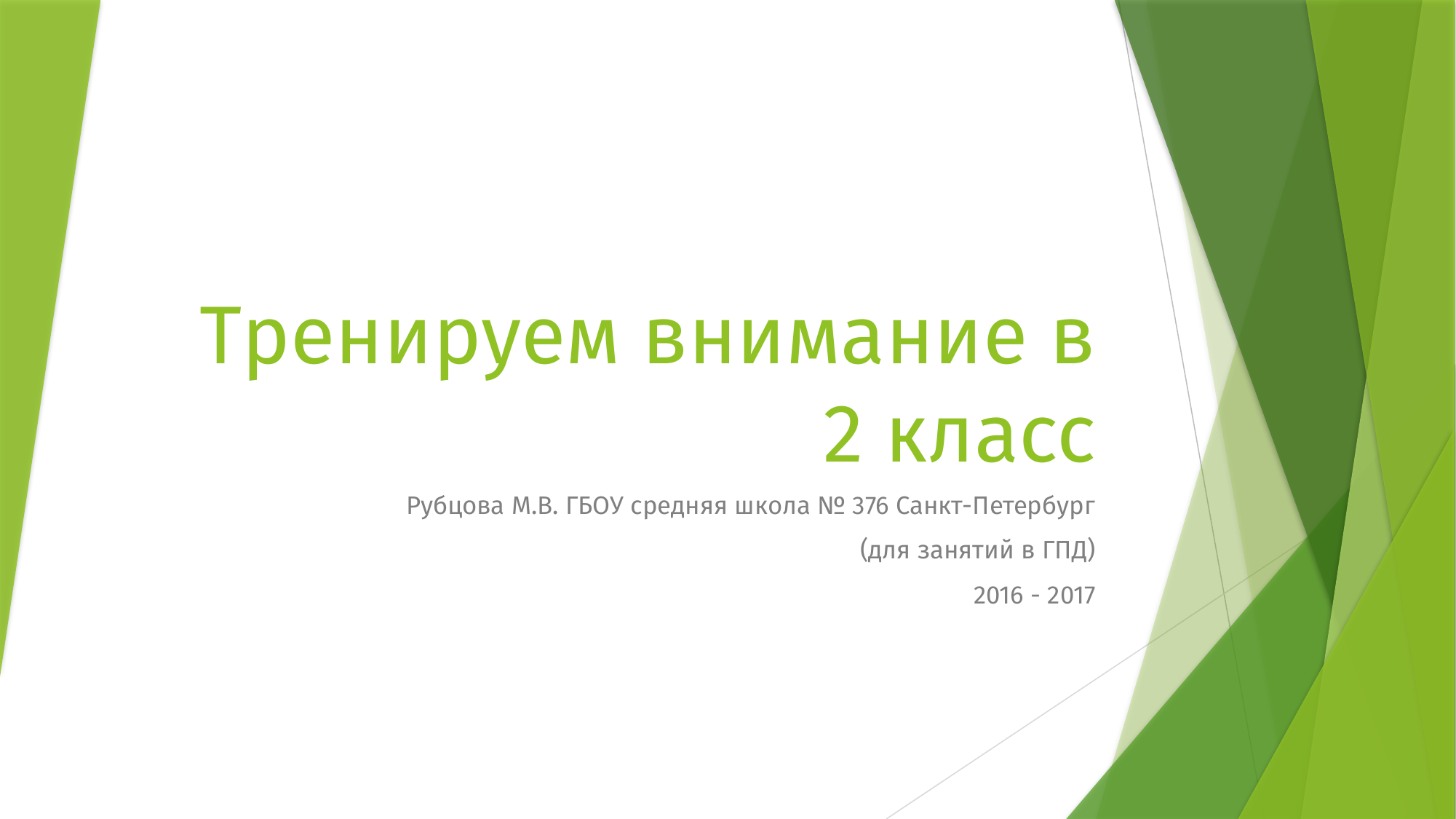

# Тренируем внимание в 2 класс
Рубцова М.В. ГБОУ средняя школа № 376 Санкт-Петербург
(для занятий в ГПД)
2016 - 2017